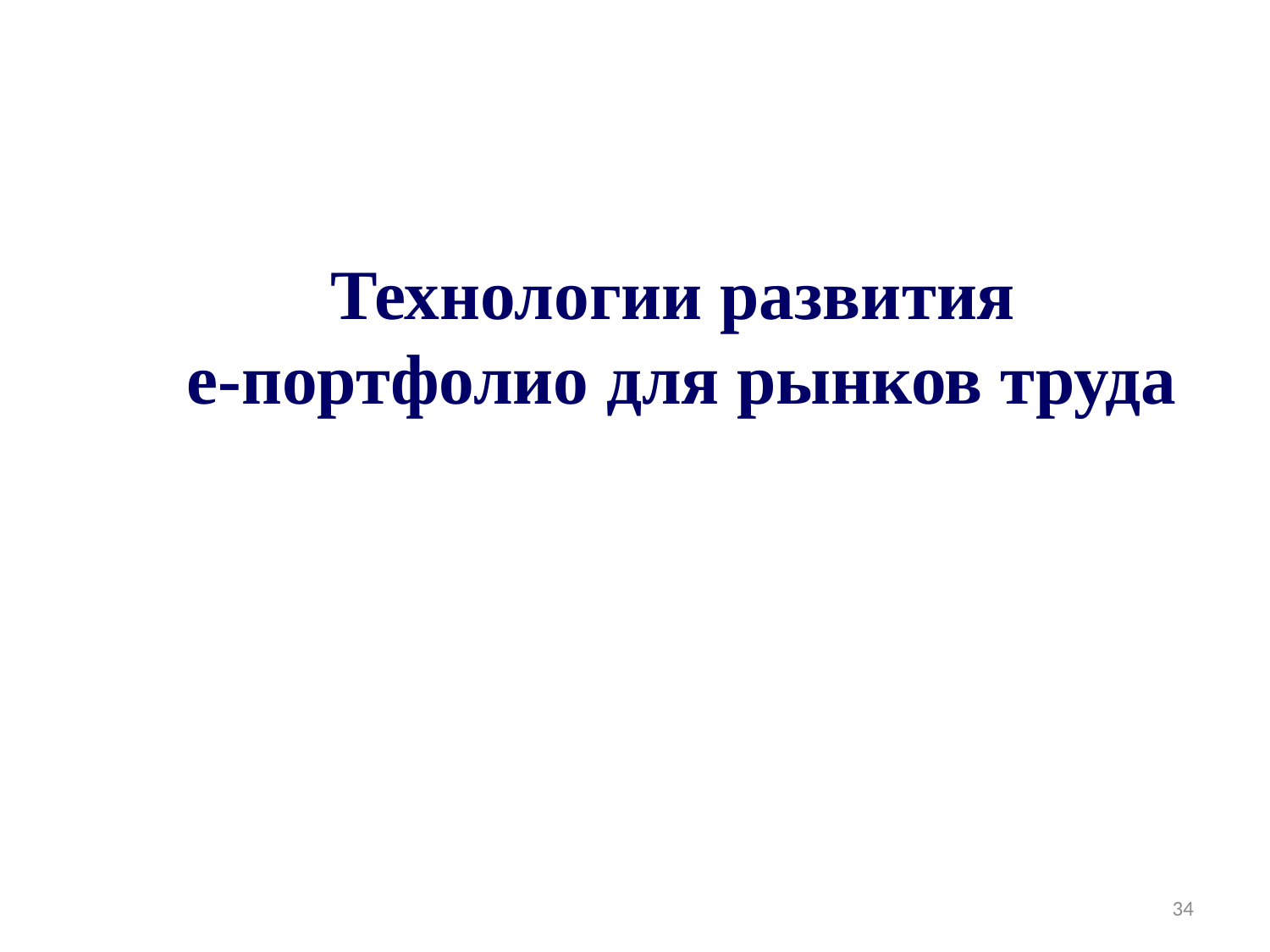

Технологии развития
е-портфолио для рынков труда
34
34